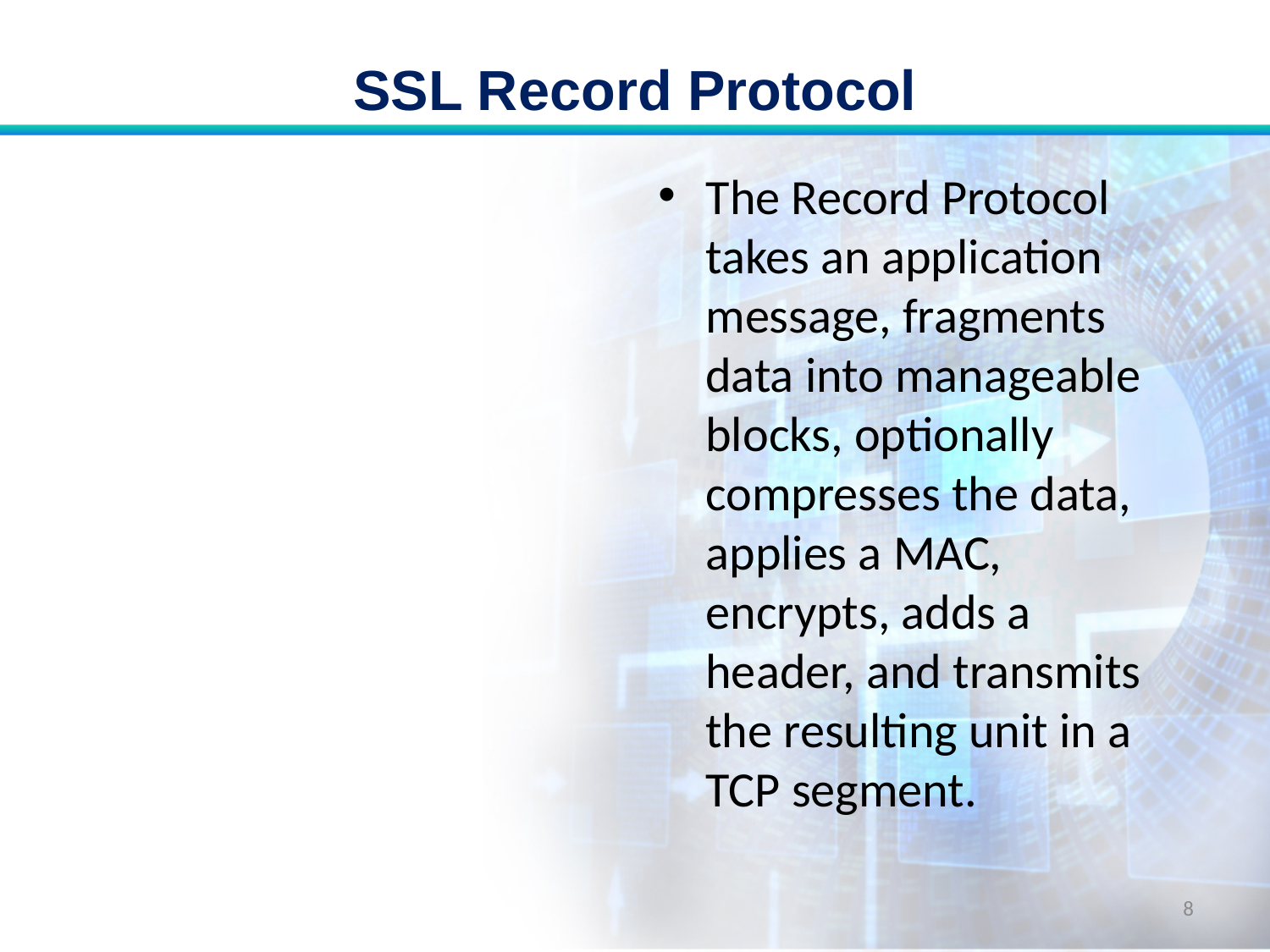

# SSL Record Protocol
The Record Protocol takes an application message, fragments data into manageable blocks, optionally compresses the data, applies a MAC, encrypts, adds a header, and transmits the resulting unit in a TCP segment.
8